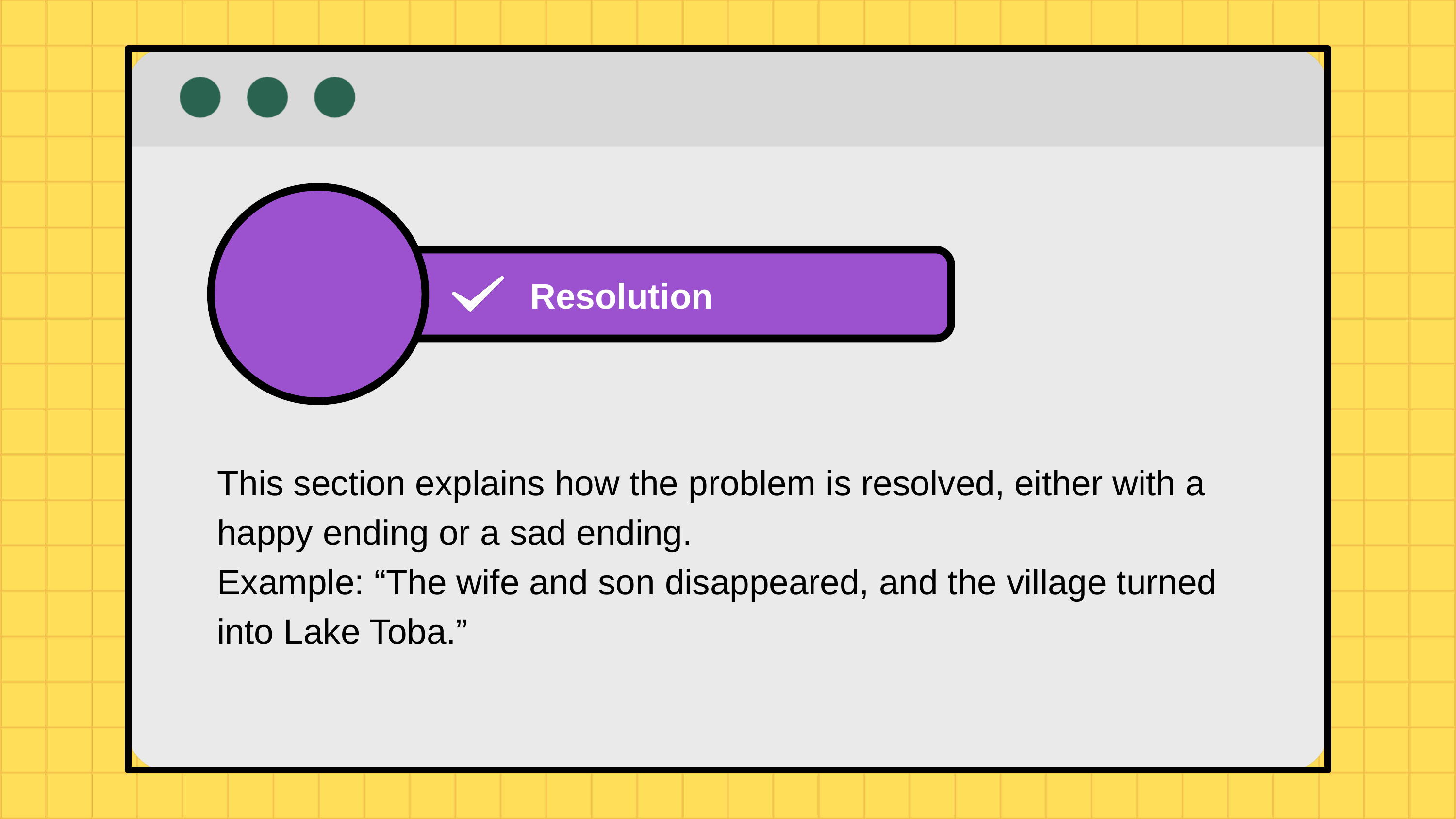

Resolution

This section explains how the problem is resolved, either with a happy ending or a sad ending.
Example: “The wife and son disappeared, and the village turned into Lake Toba.”